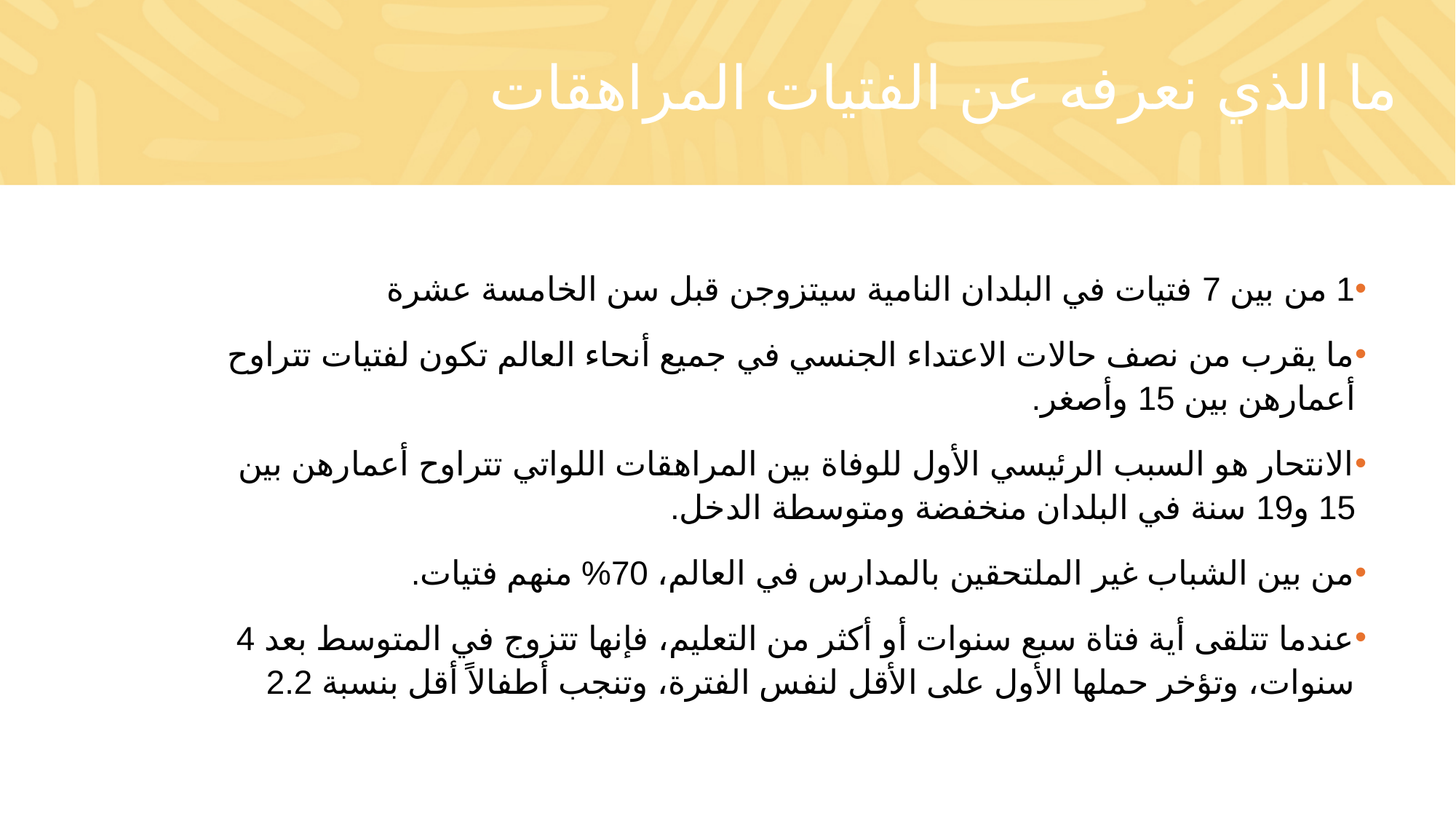

# ما الذي نعرفه عن الفتيات المراهقات
1 من بين 7 فتيات في البلدان النامية سيتزوجن قبل سن الخامسة عشرة
ما يقرب من نصف حالات الاعتداء الجنسي في جميع أنحاء العالم تكون لفتيات تتراوح أعمارهن بين 15 وأصغر.
الانتحار هو السبب الرئيسي الأول للوفاة بين المراهقات اللواتي تتراوح أعمارهن بين 15 و19 سنة في البلدان منخفضة ومتوسطة الدخل.
من بين الشباب غير الملتحقين بالمدارس في العالم، 70% منهم فتيات.
عندما تتلقى أية فتاة سبع سنوات أو أكثر من التعليم، فإنها تتزوج في المتوسط بعد 4 سنوات، وتؤخر حملها الأول على الأقل لنفس الفترة، وتنجب أطفالاً أقل بنسبة 2.2